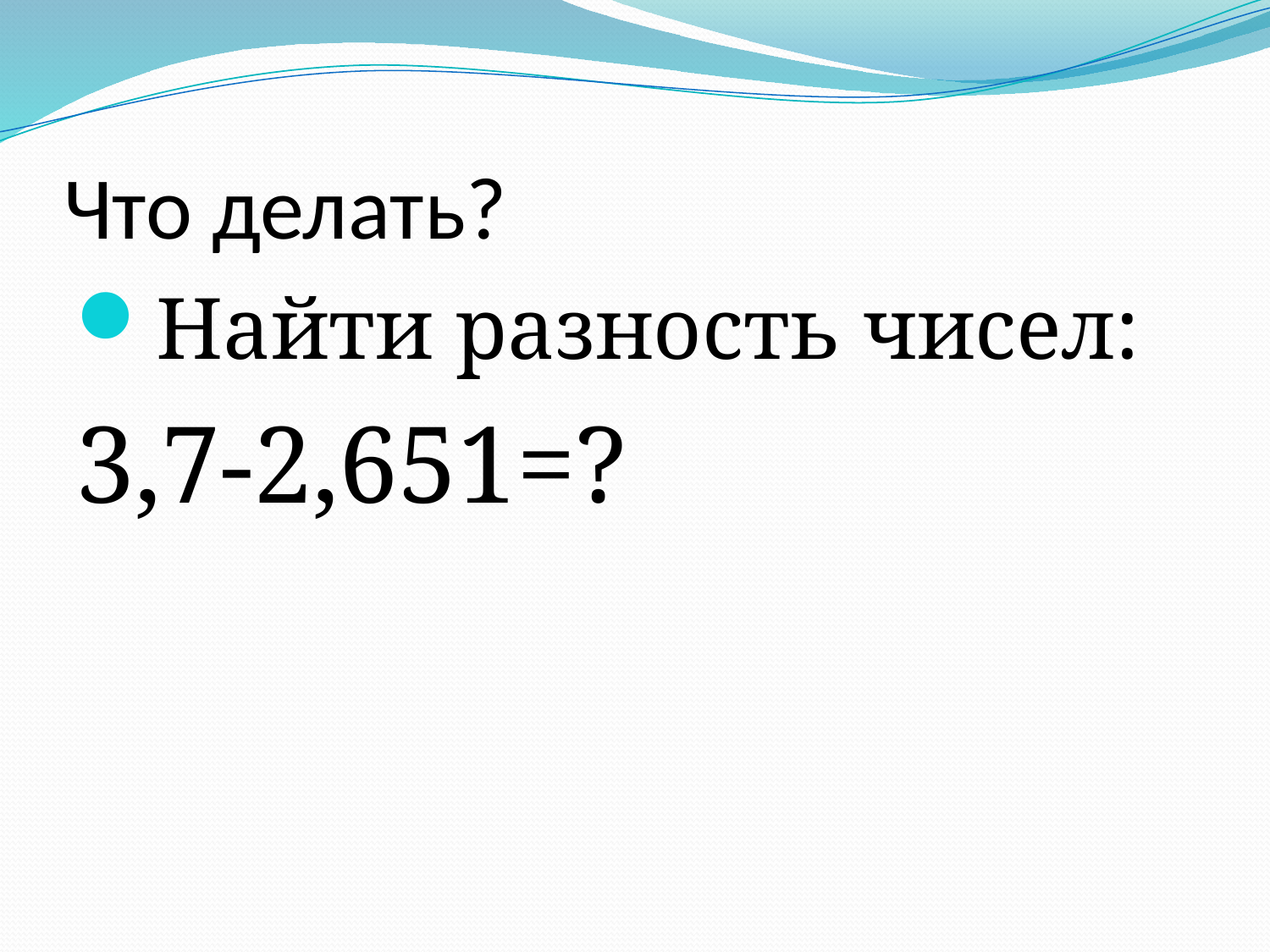

# Что делать?
Найти разность чисел:
3,7-2,651=?